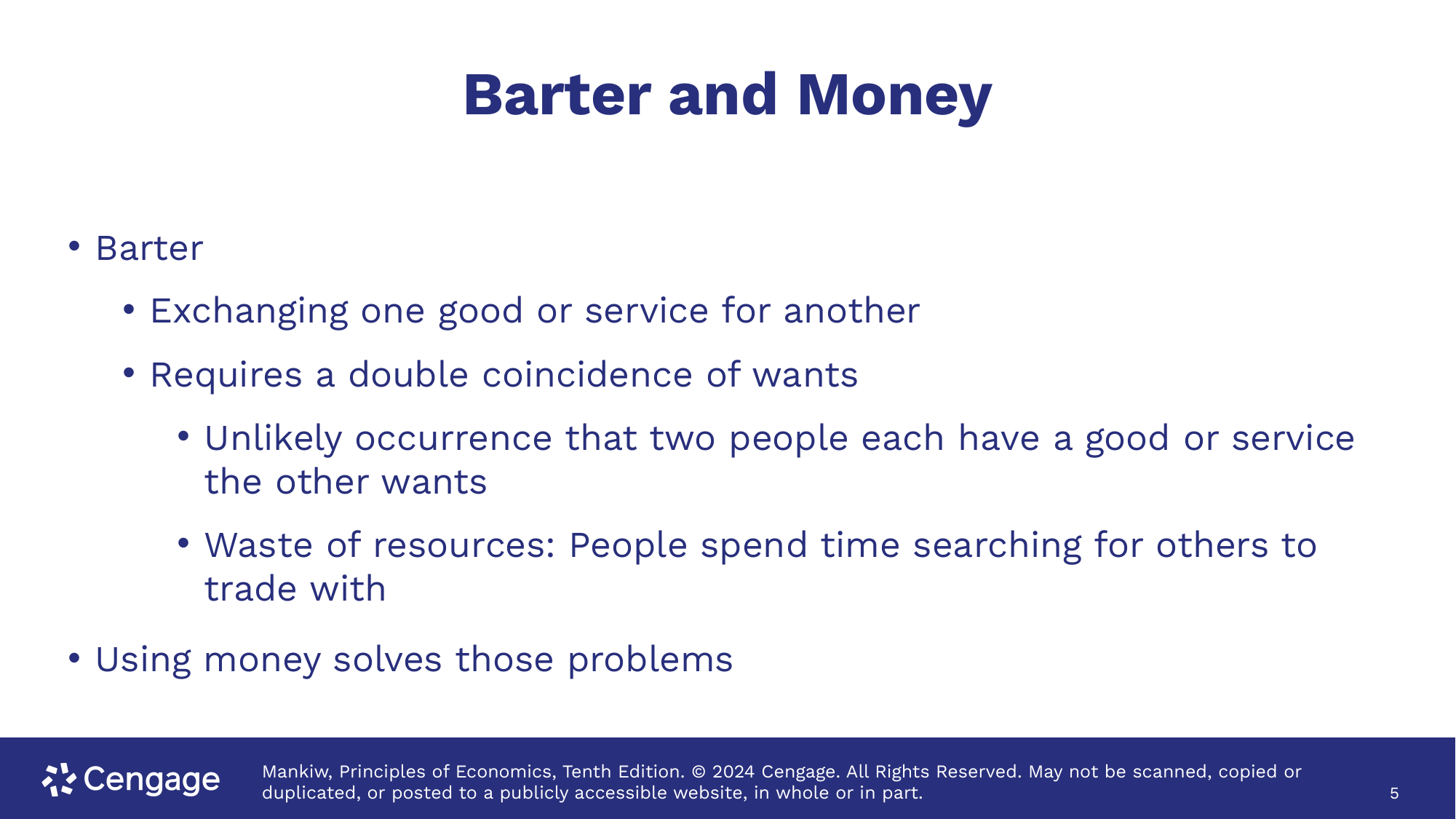

# Barter and Money
Barter
Exchanging one good or service for another
Requires a double coincidence of wants
Unlikely occurrence that two people each have a good or service the other wants
Waste of resources: People spend time searching for others to trade with
Using money solves those problems